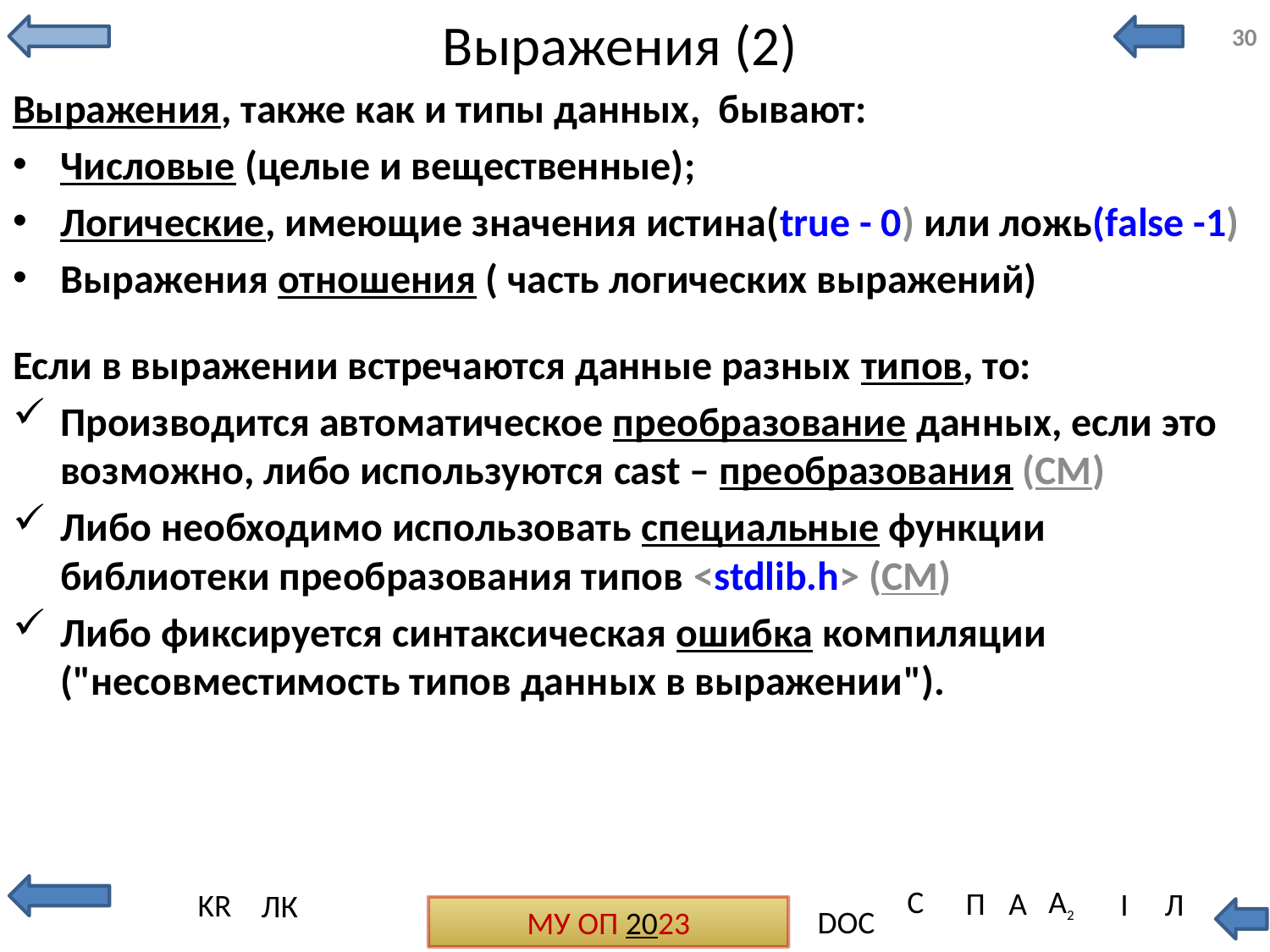

# Выражения (2)
30
Выражения, также как и типы данных,  бывают:
Числовые (целые и вещественные);
Логические, имеющие значения истина(true - 0) или ложь(false -1)
Выражения отношения ( часть логических выражений)

Если в выражении встречаются данные разных типов, то:
Производится автоматическое преобразование данных, если это возможно, либо используются cast – преобразования (СМ)
Либо необходимо использовать специальные функции библиотеки преобразования типов <stdlib.h> (СМ)
Либо фиксируется синтаксическая ошибка компиляции ("несовместимость типов данных в выражении").